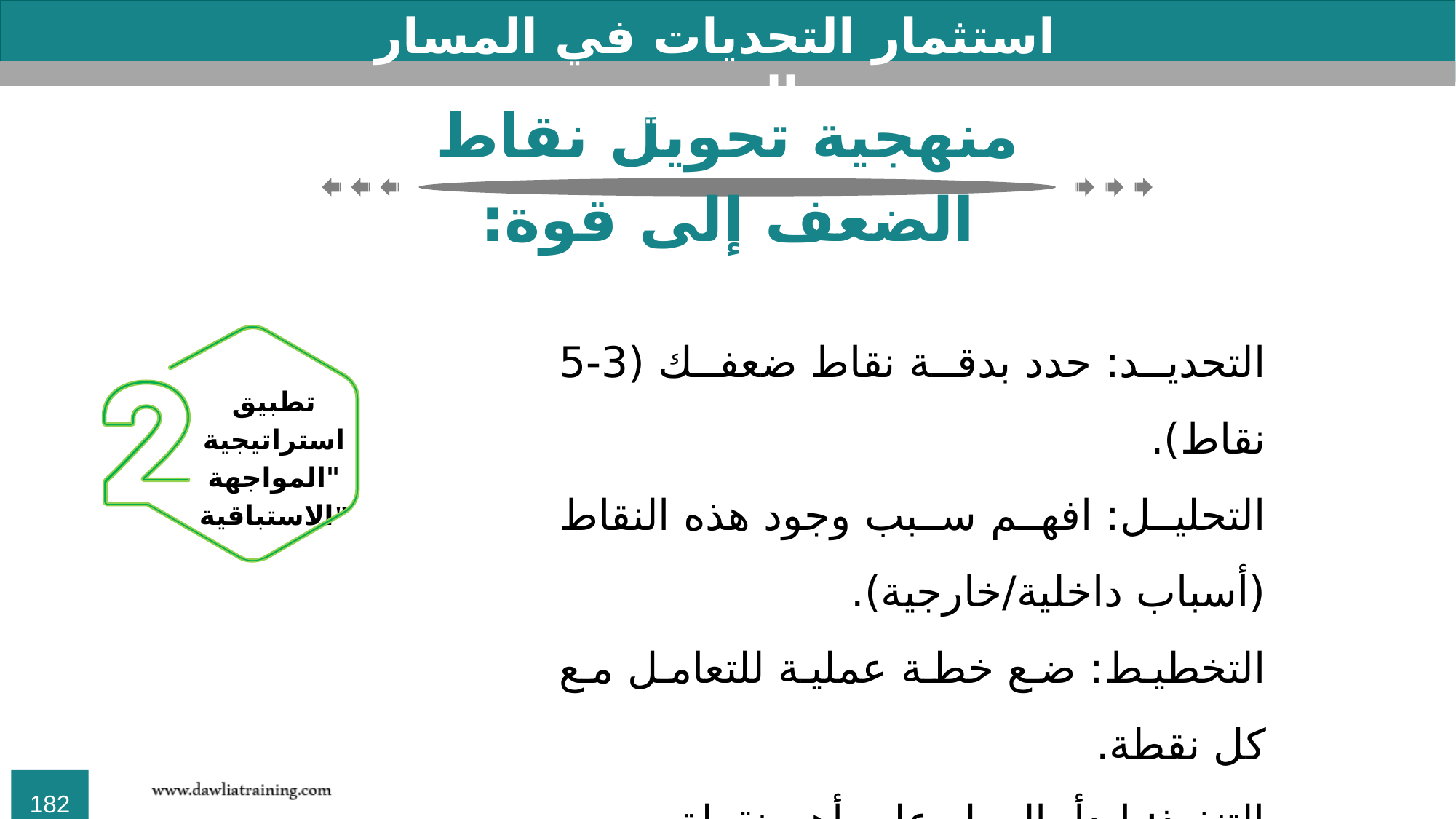

استثمار التحديات في المسار المهني
منهجية تحويل نقاط الضعف إلى قوة:

التحديد: حدد بدقة نقاط ضعفك (3-5 نقاط).
التحليل: افهم سبب وجود هذه النقاط (أسباب داخلية/خارجية).
التخطيط: ضع خطة عملية للتعامل مع كل نقطة.
التنفيذ: ابدأ بالعمل على أهم نقطة.
التقييم: قيم تقدمك باستمرار.

تطبيق استراتيجية "المواجهة الاستباقية"